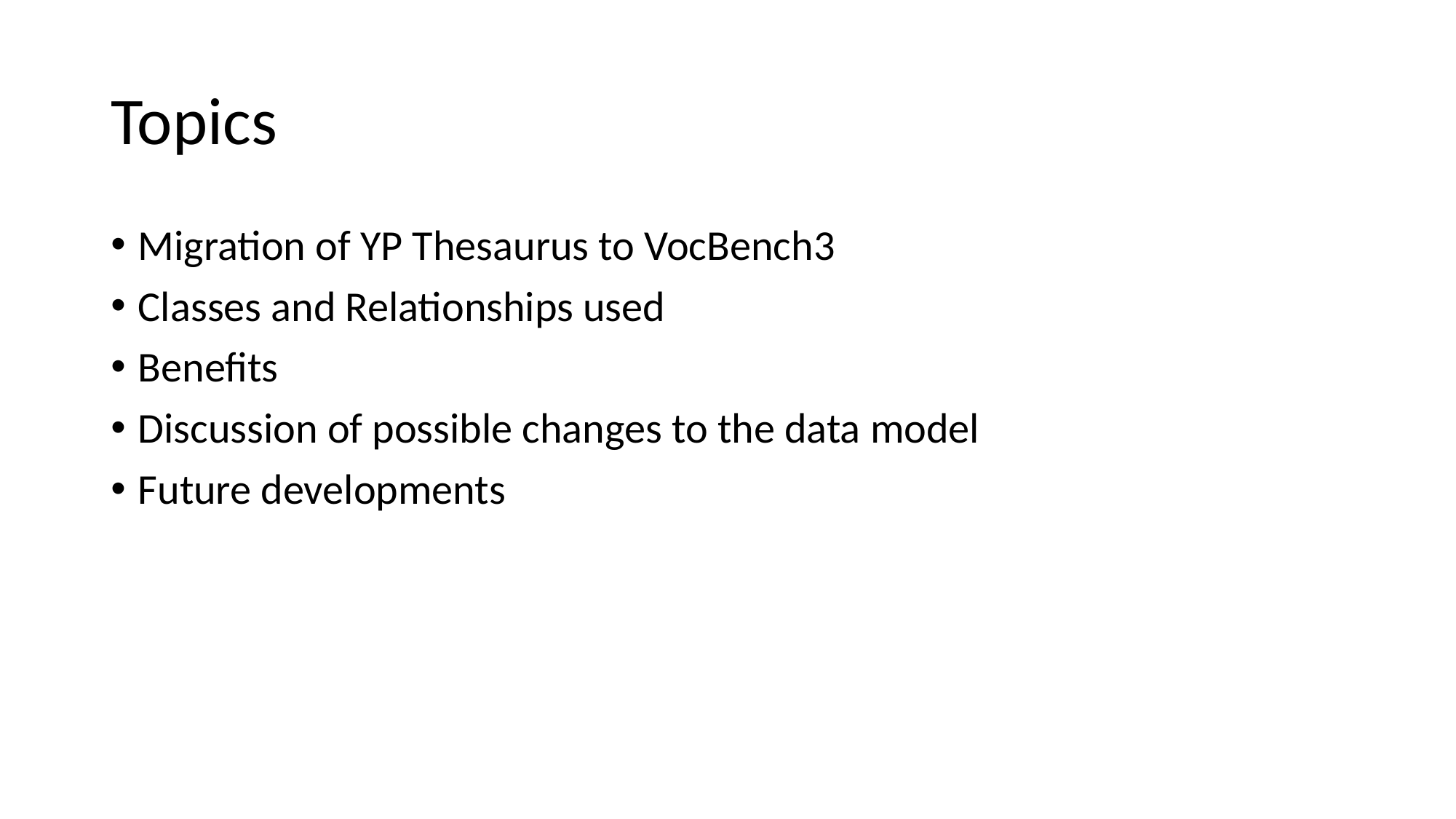

# Topics
Migration of YP Thesaurus to VocBench3
Classes and Relationships used
Benefits
Discussion of possible changes to the data model
Future developments